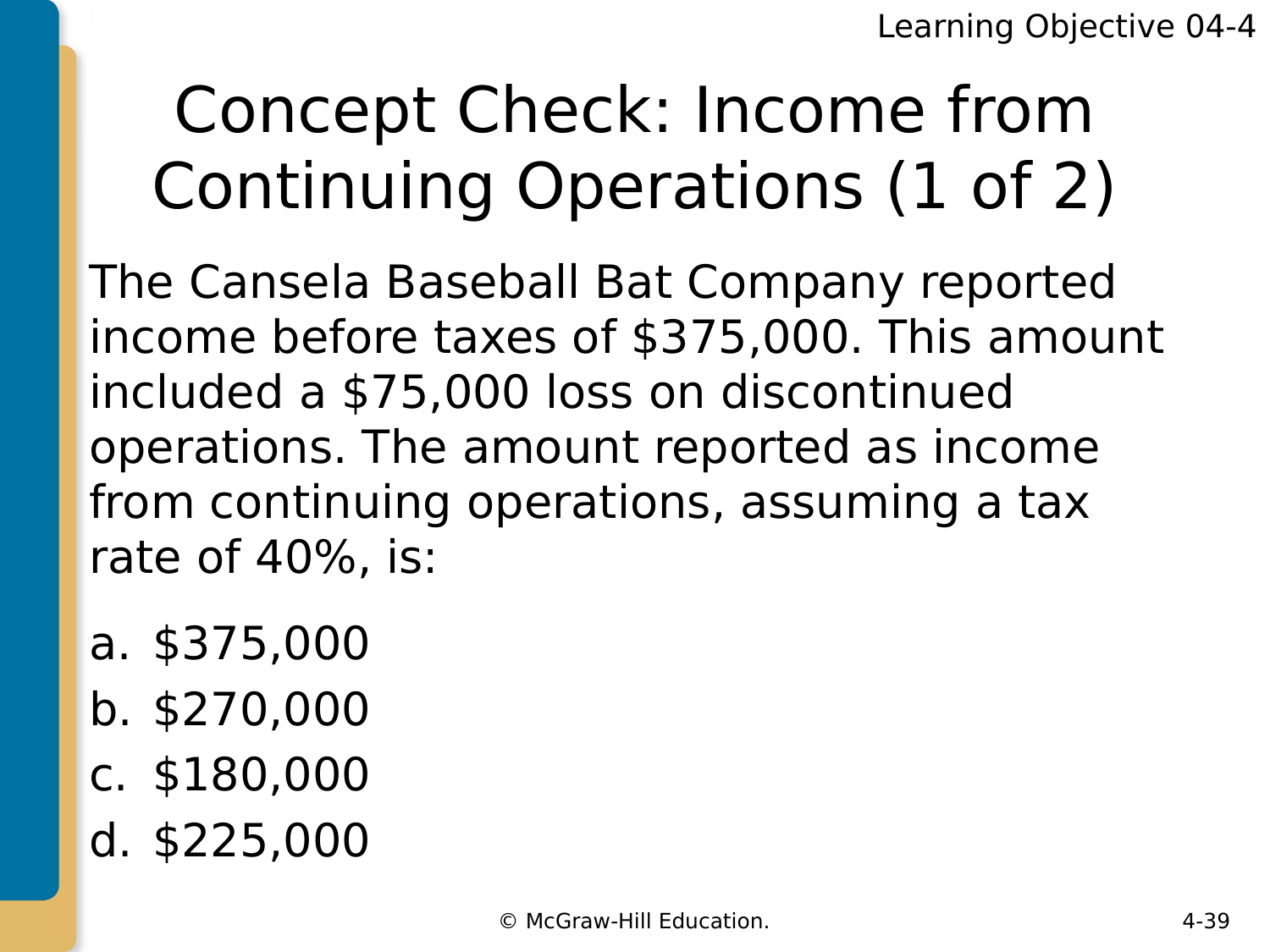

Learning Objective 04-4
# Concept Check: Income from Continuing Operations (1 of 2)
The Cansela Baseball Bat Company reported income before taxes of $375,000. This amount included a $75,000 loss on discontinued operations. The amount reported as income from continuing operations, assuming a tax rate of 40%, is:
$375,000
$270,000
$180,000
$225,000